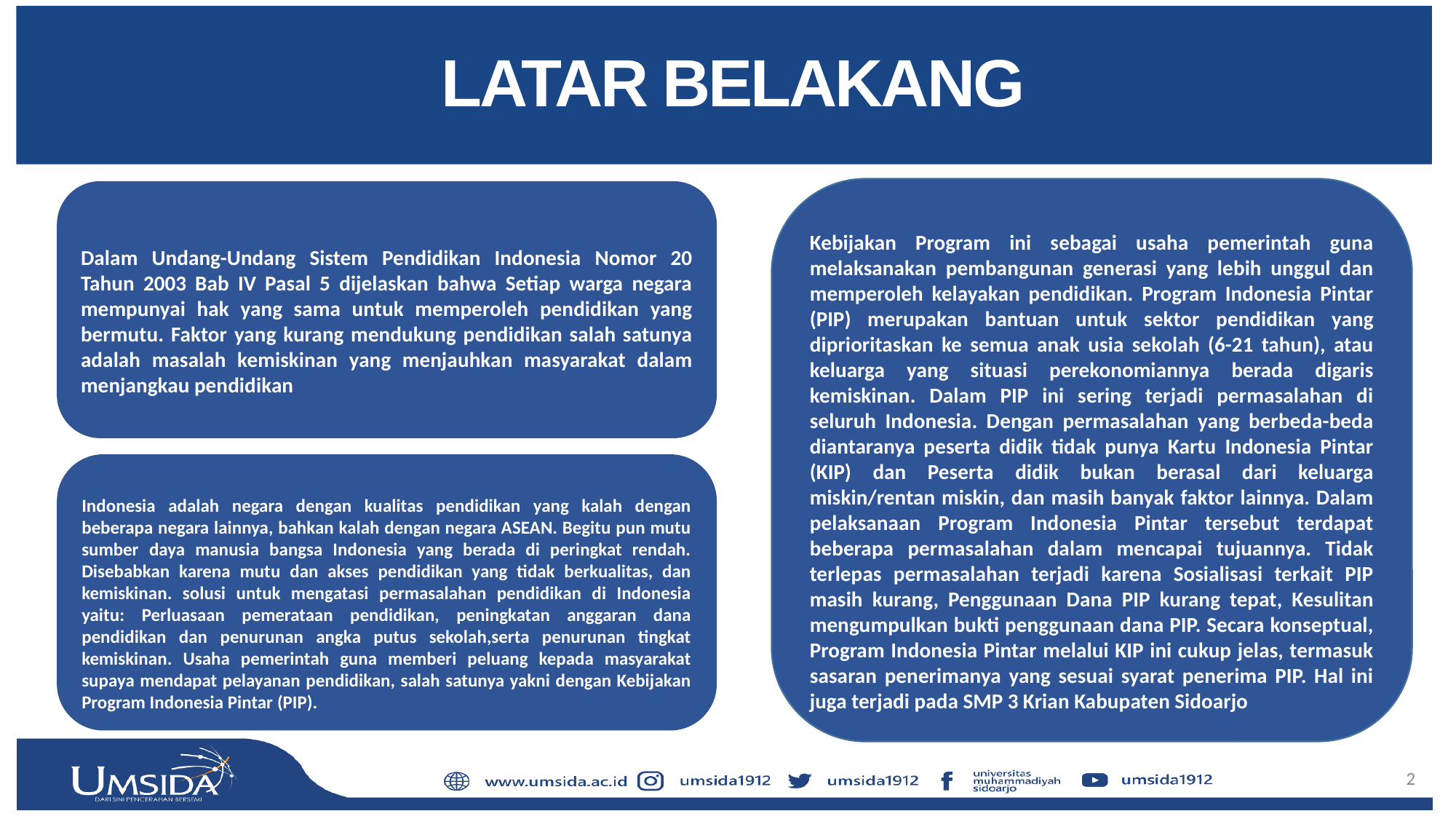

# LATAR BELAKANG

Kebijakan Program ini sebagai usaha pemerintah guna melaksanakan pembangunan generasi yang lebih unggul dan memperoleh kelayakan pendidikan. Program Indonesia Pintar (PIP) merupakan bantuan untuk sektor pendidikan yang diprioritaskan ke semua anak usia sekolah (6-21 tahun), atau keluarga yang situasi perekonomiannya berada digaris kemiskinan. Dalam PIP ini sering terjadi permasalahan di seluruh Indonesia. Dengan permasalahan yang berbeda-beda diantaranya peserta didik tidak punya Kartu Indonesia Pintar (KIP) dan Peserta didik bukan berasal dari keluarga miskin/rentan miskin, dan masih banyak faktor lainnya. Dalam pelaksanaan Program Indonesia Pintar tersebut terdapat beberapa permasalahan dalam mencapai tujuannya. Tidak terlepas permasalahan terjadi karena Sosialisasi terkait PIP masih kurang, Penggunaan Dana PIP kurang tepat, Kesulitan mengumpulkan bukti penggunaan dana PIP. Secara konseptual, Program Indonesia Pintar melalui KIP ini cukup jelas, termasuk sasaran penerimanya yang sesuai syarat penerima PIP. Hal ini juga terjadi pada SMP 3 Krian Kabupaten Sidoarjo

Dalam Undang-Undang Sistem Pendidikan Indonesia Nomor 20 Tahun 2003 Bab IV Pasal 5 dijelaskan bahwa Setiap warga negara mempunyai hak yang sama untuk memperoleh pendidikan yang bermutu. Faktor yang kurang mendukung pendidikan salah satunya adalah masalah kemiskinan yang menjauhkan masyarakat dalam menjangkau pendidikan

Indonesia adalah negara dengan kualitas pendidikan yang kalah dengan beberapa negara lainnya, bahkan kalah dengan negara ASEAN. Begitu pun mutu sumber daya manusia bangsa Indonesia yang berada di peringkat rendah. Disebabkan karena mutu dan akses pendidikan yang tidak berkualitas, dan kemiskinan. solusi untuk mengatasi permasalahan pendidikan di Indonesia yaitu: Perluasaan pemerataan pendidikan, peningkatan anggaran dana pendidikan dan penurunan angka putus sekolah,serta penurunan tingkat kemiskinan. Usaha pemerintah guna memberi peluang kepada masyarakat supaya mendapat pelayanan pendidikan, salah satunya yakni dengan Kebijakan Program Indonesia Pintar (PIP).